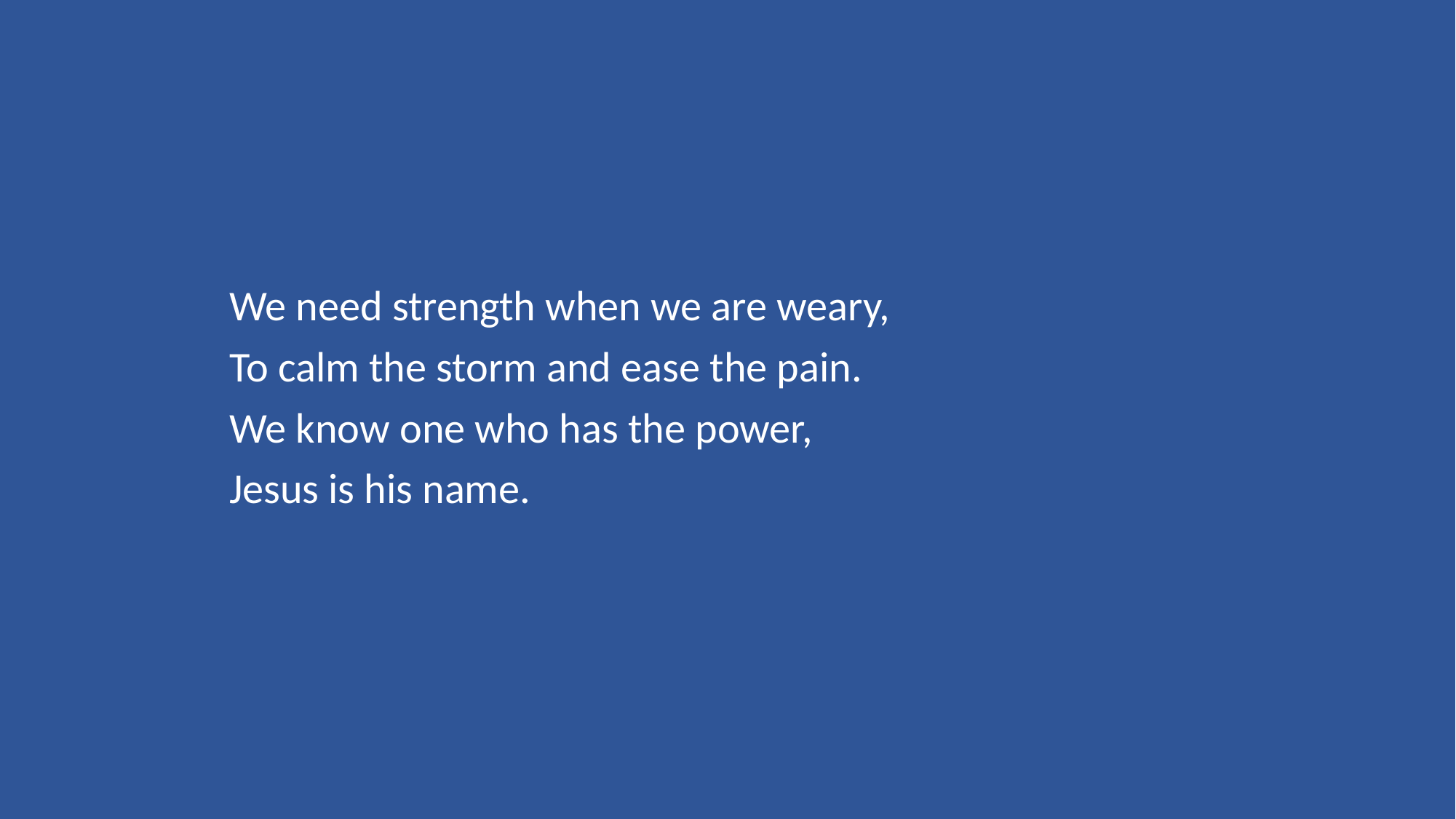

We need strength when we are weary,
To calm the storm and ease the pain.
We know one who has the power,
Jesus is his name.